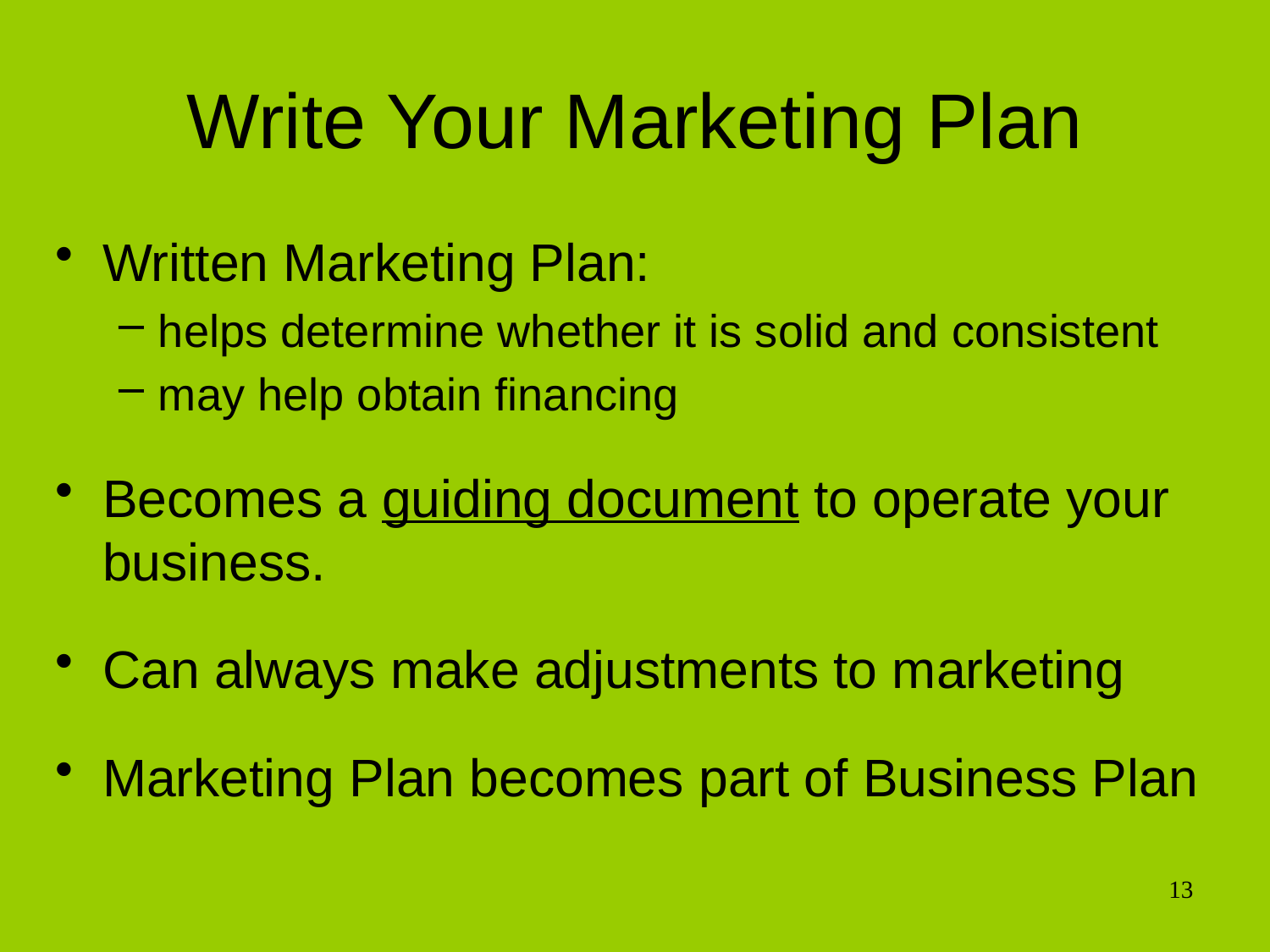

# Write Your Marketing Plan
Written Marketing Plan:
helps determine whether it is solid and consistent
may help obtain financing
Becomes a guiding document to operate your business.
Can always make adjustments to marketing
Marketing Plan becomes part of Business Plan
13